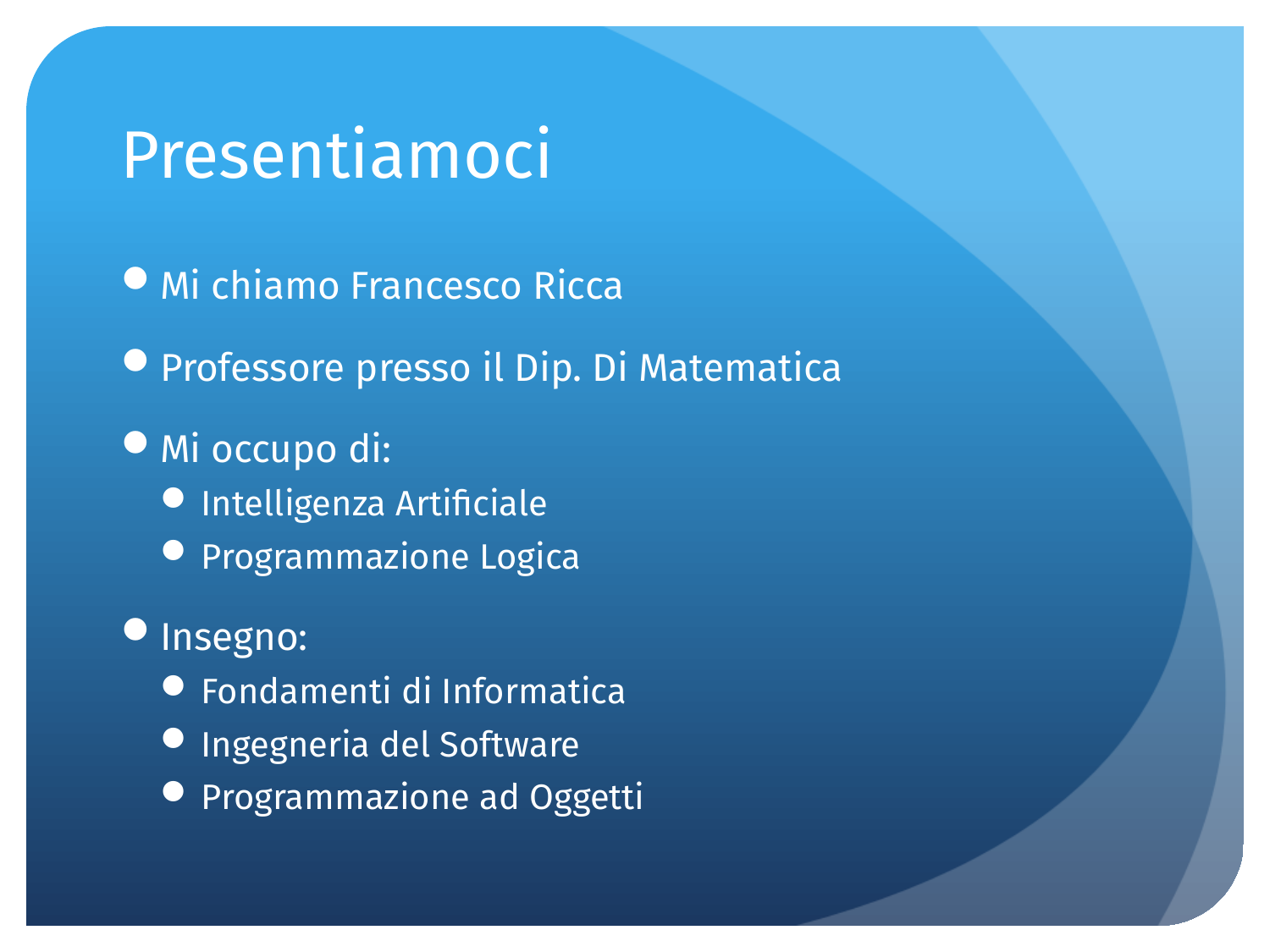

# Presentiamoci
Mi chiamo Francesco Ricca
Professore presso il Dip. Di Matematica
Mi occupo di:
Intelligenza Artificiale
Programmazione Logica
Insegno:
Fondamenti di Informatica
Ingegneria del Software
Programmazione ad Oggetti